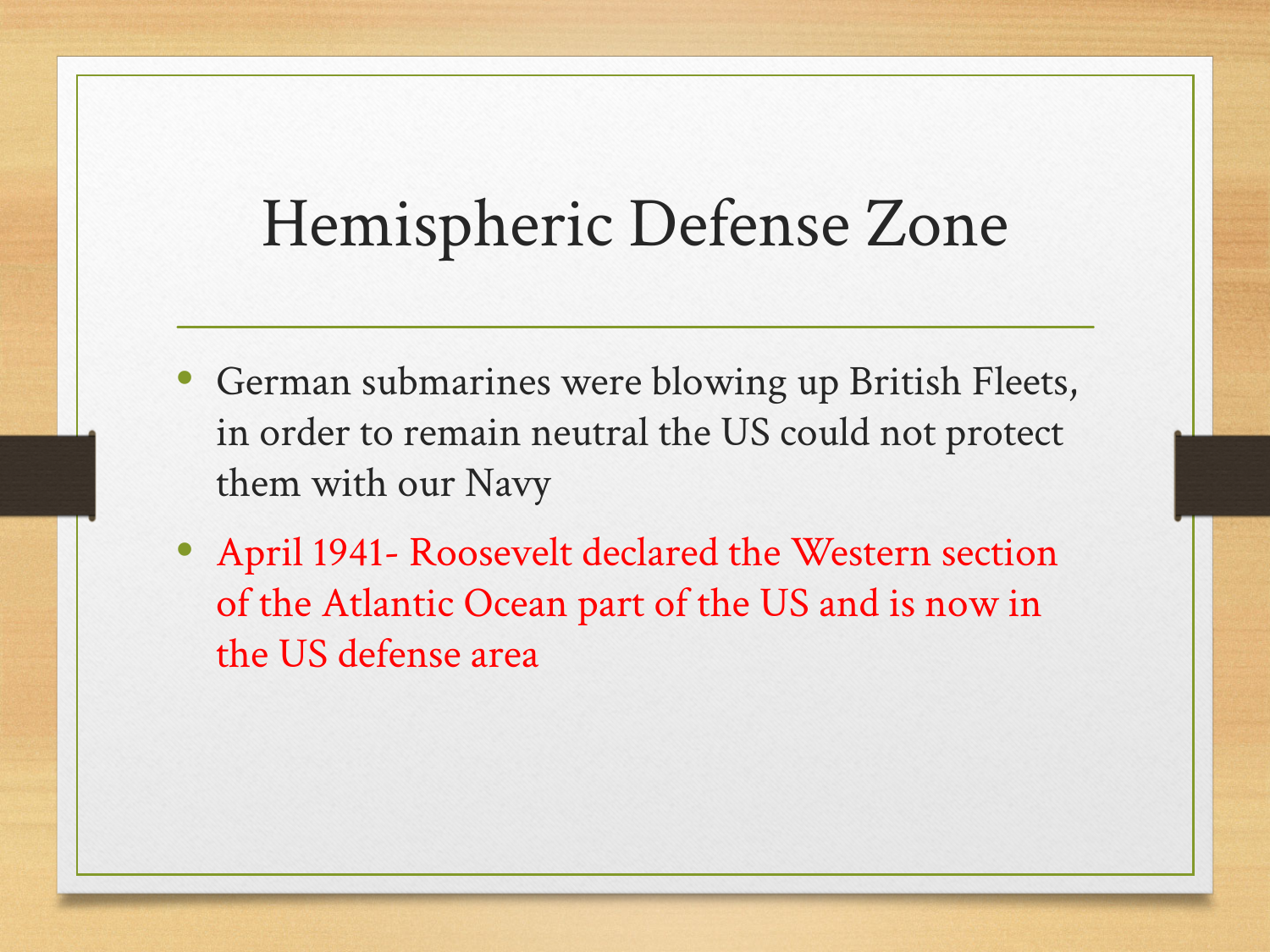

# Hemispheric Defense Zone
German submarines were blowing up British Fleets, in order to remain neutral the US could not protect them with our Navy
April 1941- Roosevelt declared the Western section of the Atlantic Ocean part of the US and is now in the US defense area